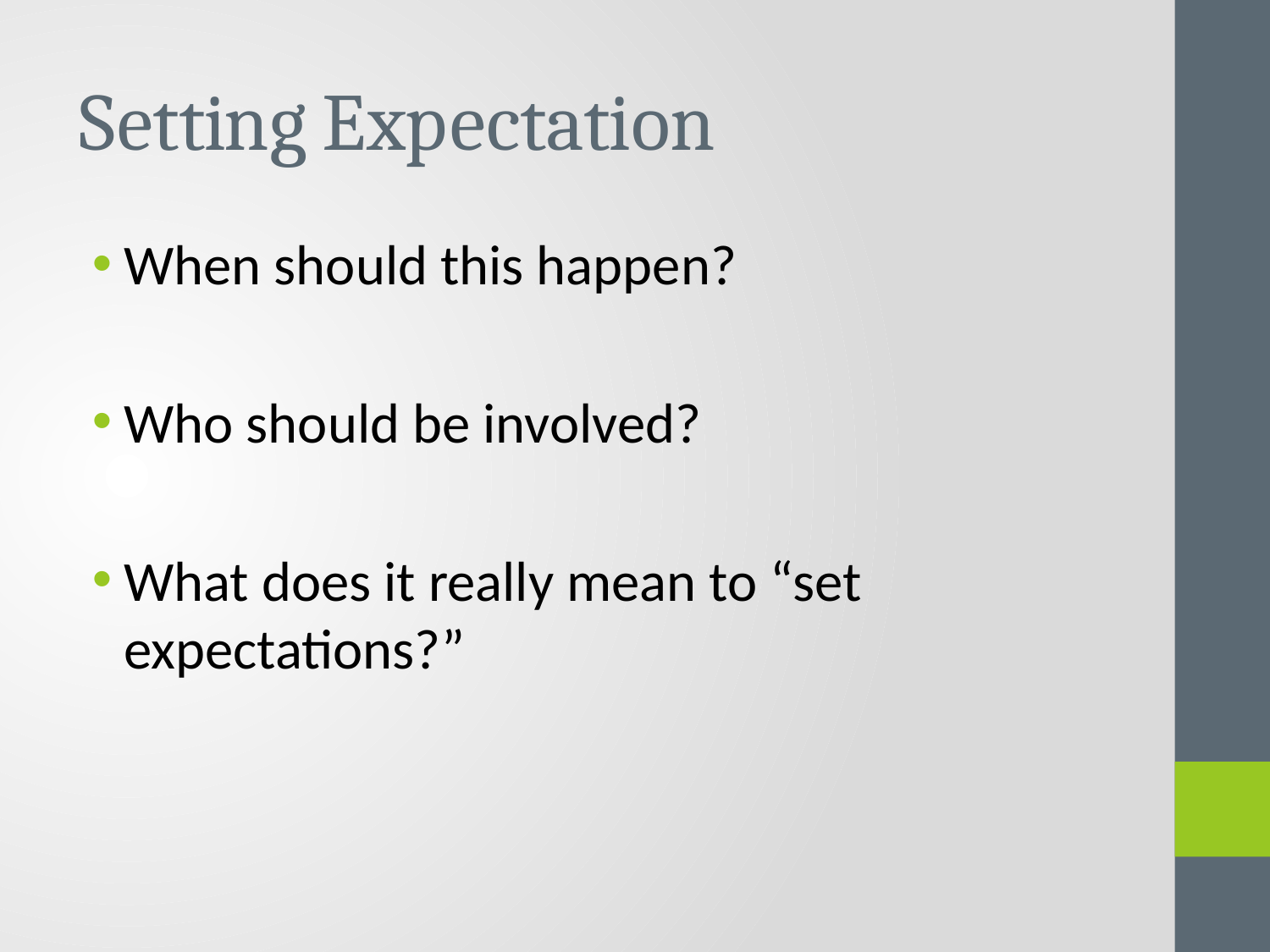

# Setting Expectation
When should this happen?

Who should be involved?

What does it really mean to “set expectations?”